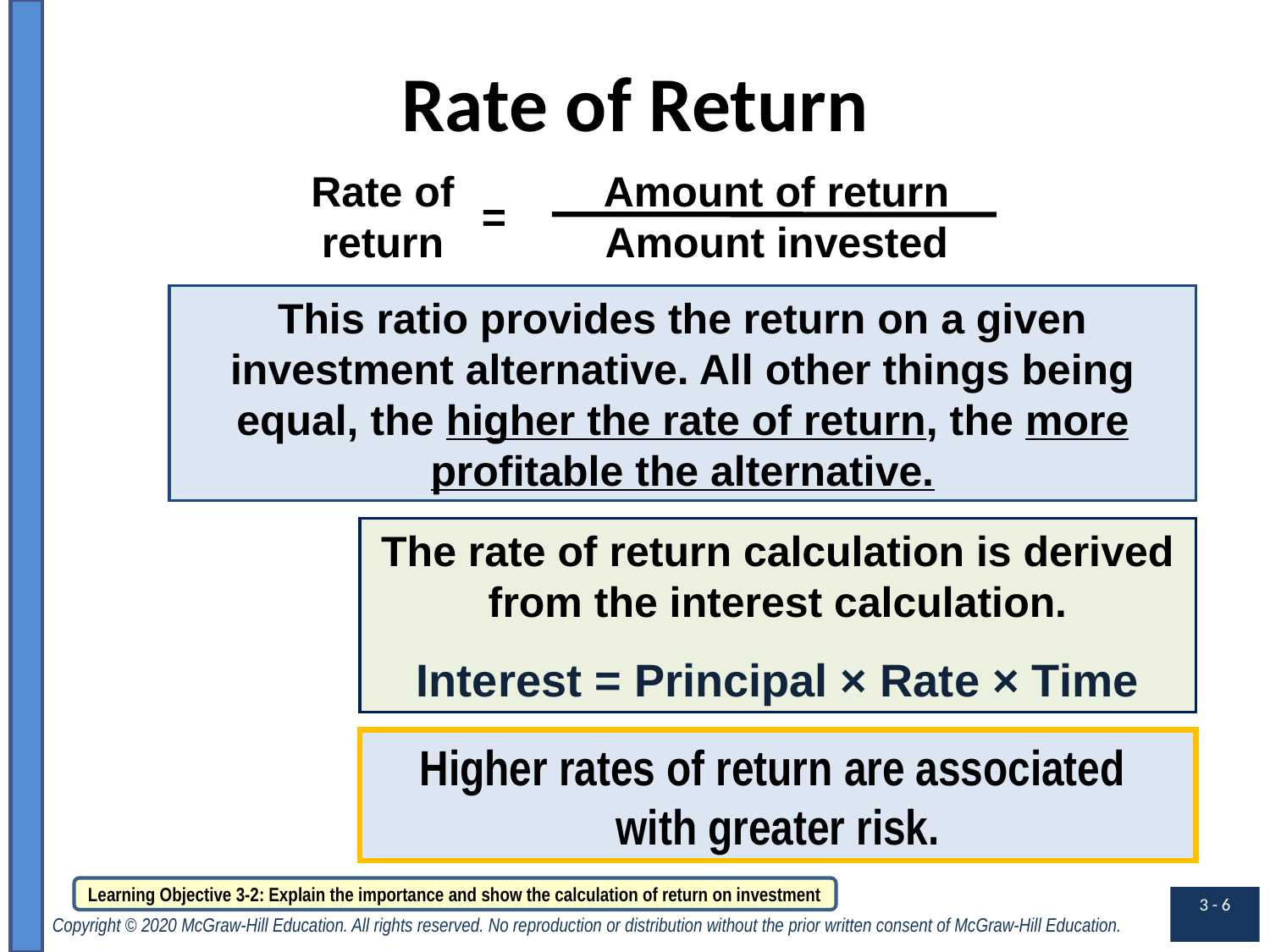

# Rate of Return
 Rate of
return
    Amount of return
Amount invested
=

This ratio provides the return on a given investment alternative. All other things being equal, the higher the rate of return, the more profitable the alternative.
The rate of return calculation is derived from the interest calculation.

Interest = Principal × Rate × Time
Higher rates of return are associated
with greater risk.
Learning Objective 3-2: Explain the importance and show the calculation of return on investment